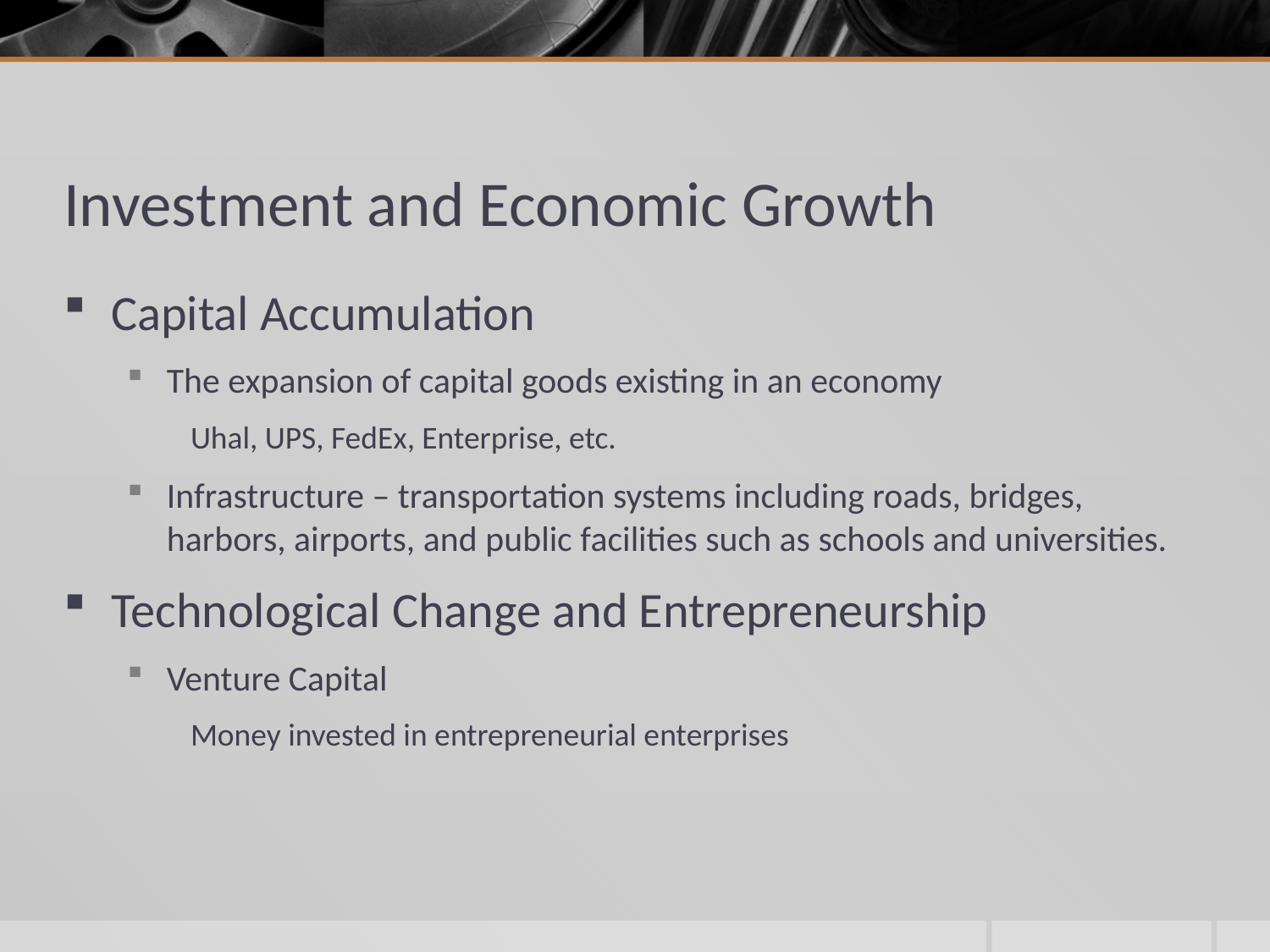

# Investment and Economic Growth
Capital Accumulation
The expansion of capital goods existing in an economy
Uhal, UPS, FedEx, Enterprise, etc.
Infrastructure – transportation systems including roads, bridges, harbors, airports, and public facilities such as schools and universities.
Technological Change and Entrepreneurship
Venture Capital
Money invested in entrepreneurial enterprises